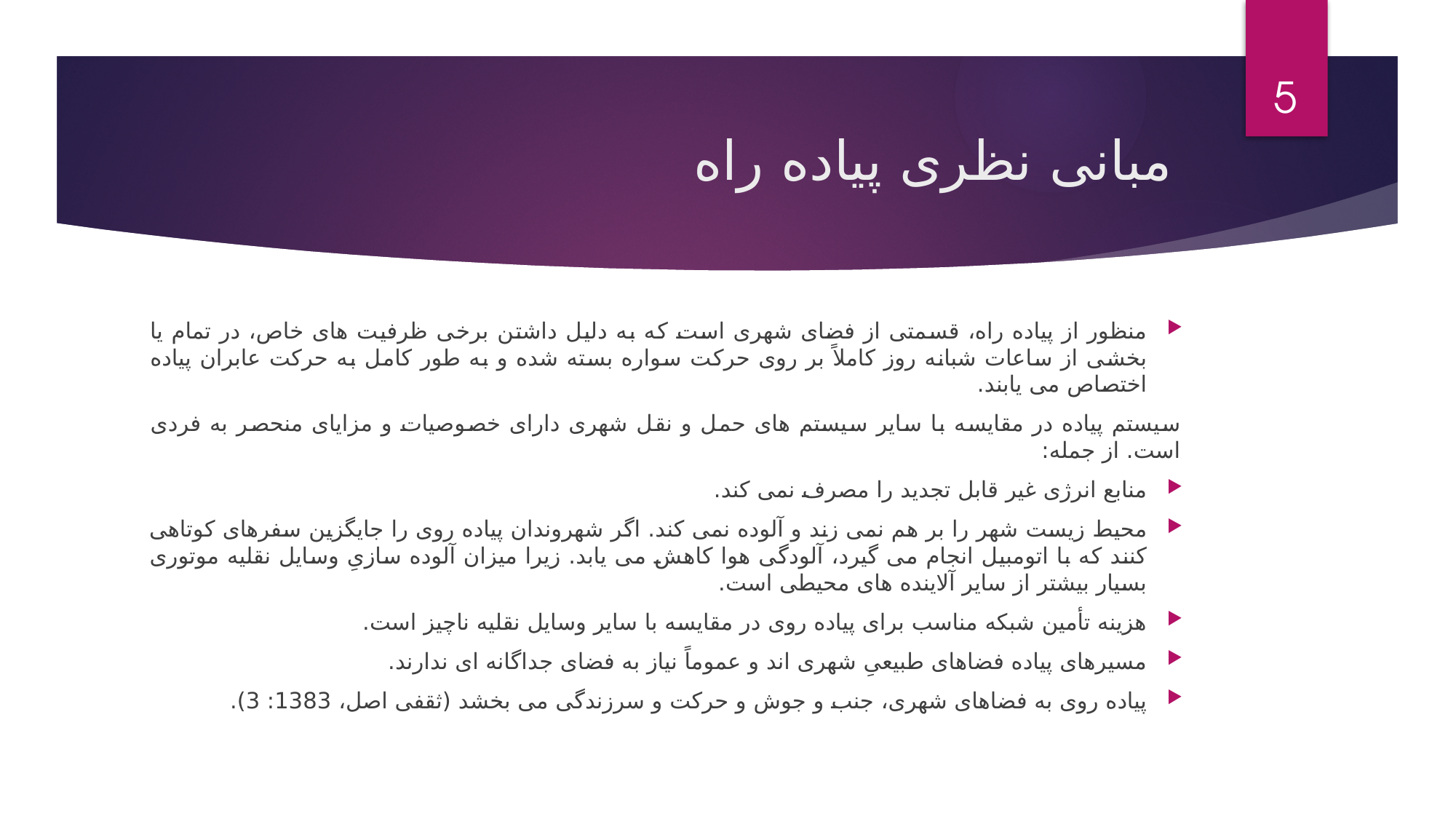

5
# مبانی نظری پیاده راه
منظور از پیاده راه، قسمتی از فضای شهری است که به دلیل داشتن برخی ظرفیت های خاص، در تمام یا بخشی از ساعات شبانه روز کاملاً بر روی حرکت سواره بسته شده و به طور کامل به حرکت عابران پیاده اختصاص می یابند.
سیستم پیاده در مقایسه با سایر سیستم های حمل و نقل شهری دارای خصوصیات و مزایای منحصر به فردی است. از جمله:
منابع انرژی غیر قابل تجدید را مصرف نمی کند.
محیط زیست شهر را بر هم نمی زند و آلوده نمی کند. اگر شهروندان پیاده روی را جایگزین سفرهای کوتاهی کنند که با اتومبیل انجام می گیرد، آلودگی هوا کاهش می یابد. زیرا میزان آلوده سازیِ وسایل نقلیه موتوری بسیار بیشتر از سایر آلاینده های محیطی است.
هزینه تأمین شبکه مناسب برای پیاده روی در مقایسه با سایر وسایل نقلیه ناچیز است.
مسیرهای پیاده فضاهای طبیعیِ شهری اند و عموماً نیاز به فضای جداگانه ای ندارند.
پیاده روی به فضاهای شهری، جنب و جوش و حرکت و سرزندگی می بخشد (ثقفی اصل، 1383: 3).